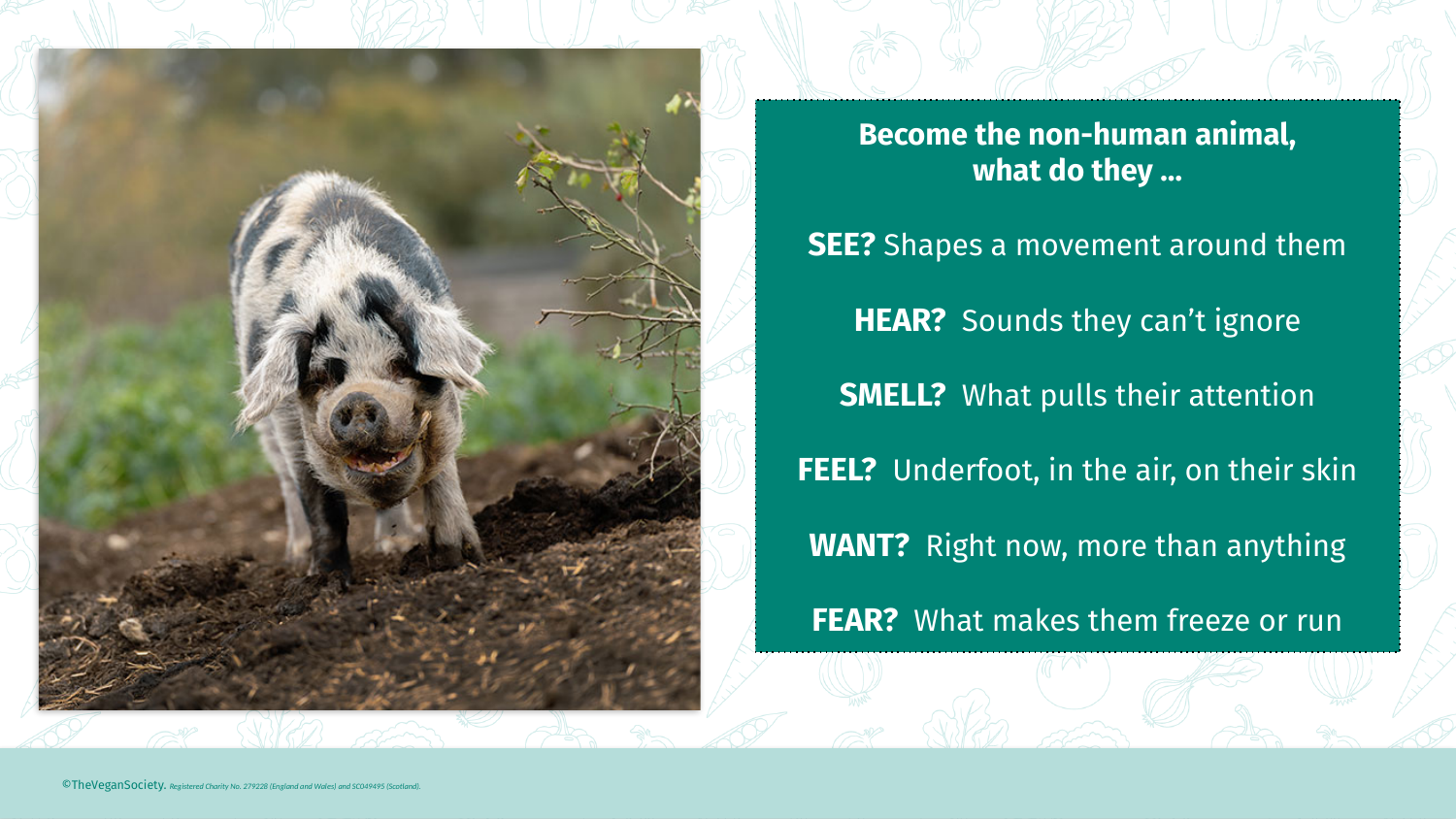

Become the non-human animal,
what do they …

SEE? Shapes a movement around them

HEAR?  Sounds they can’t ignore

SMELL?  What pulls their attention

FEEL?  Underfoot, in the air, on their skin

WANT?  Right now, more than anything

FEAR?  What makes them freeze or run